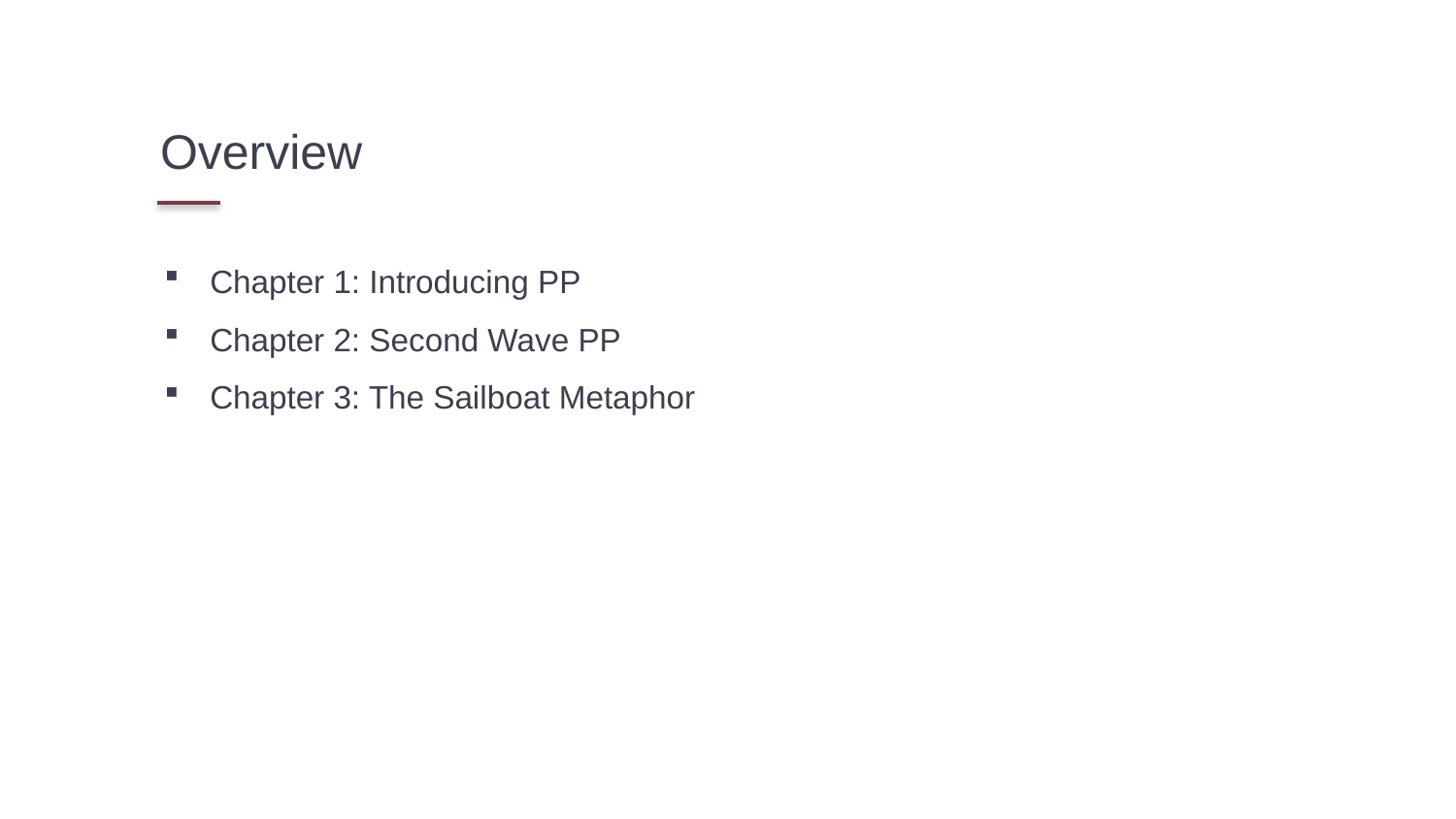

# Overview
Chapter 1: Introducing PP
Chapter 2: Second Wave PP
Chapter 3: The Sailboat Metaphor